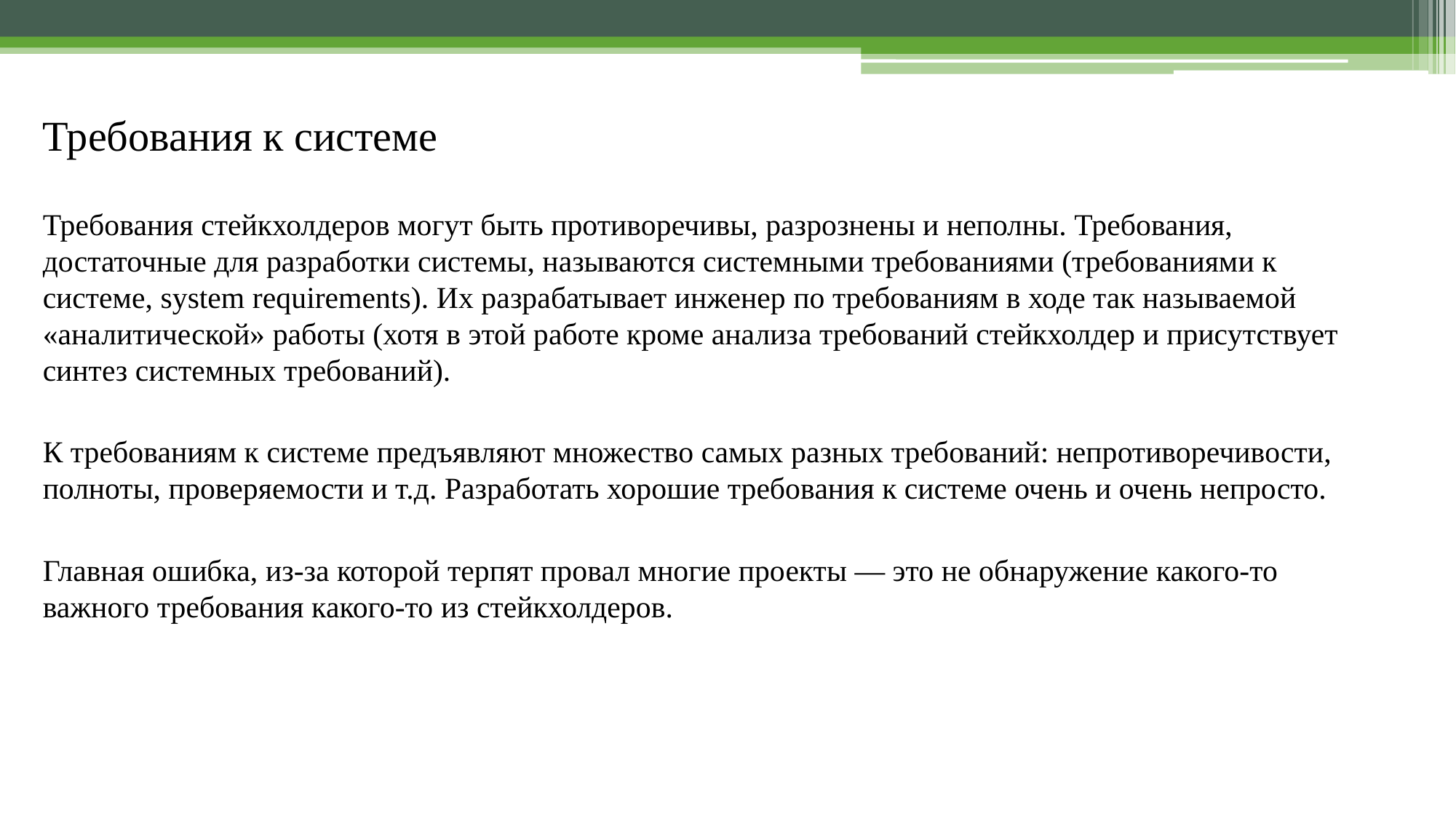

Требования к системе

Требования стейкхолдеров могут быть противоречивы, разрознены и неполны. Требования, достаточные для разработки системы, называются системными требованиями (требованиями к системе, system requirements). Их разрабатывает инженер по требованиям в ходе так называемой «аналитической» работы (хотя в этой работе кроме анализа требований стейкхолдер и присутствует синтез системных требований).

К требованиям к системе предъявляют множество самых разных требований: непротиворечивости, полноты, проверяемости и т.д. Разработать хорошие требования к системе очень и очень непросто.

Главная ошибка, из-за которой терпят провал многие проекты — это не обнаружение какого-то важного требования какого-то из стейкхолдеров.